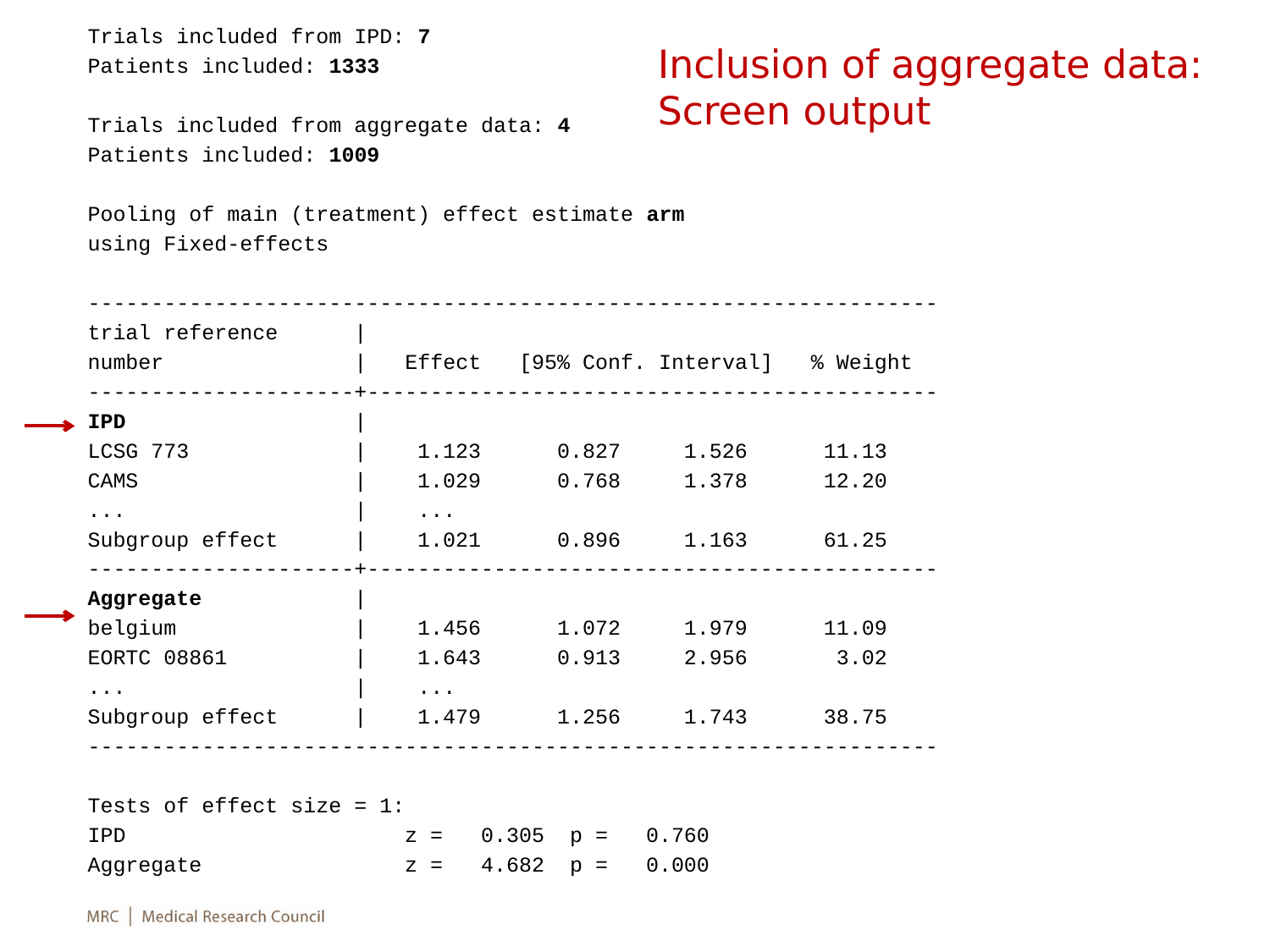

Trials included from IPD: 7
Patients included: 1333

Trials included from aggregate data: 4
Patients included: 1009

Pooling of main (treatment) effect estimate arm
using Fixed-effects

-------------------------------------------------------------------
trial reference      |
number	           |   Effect   [95% Conf. Interval]   % Weight
---------------------+---------------------------------------------
IPD                  |
LCSG 773             |    1.123      0.827     1.526      11.13
CAMS                 |    1.029      0.768     1.378      12.20
...		 |    ...
Subgroup effect      |    1.021      0.896     1.163      61.25
---------------------+---------------------------------------------
Aggregate            |
belgium              |    1.456      1.072     1.979      11.09
EORTC 08861          |    1.643      0.913     2.956       3.02
...		 |    ...
Subgroup effect      |    1.479      1.256     1.743      38.75
-------------------------------------------------------------------

Tests of effect size = 1:
IPD                      z =   0.305  p =   0.760
Aggregate                z =   4.682  p =   0.000

# Inclusion of aggregate data: Screen output